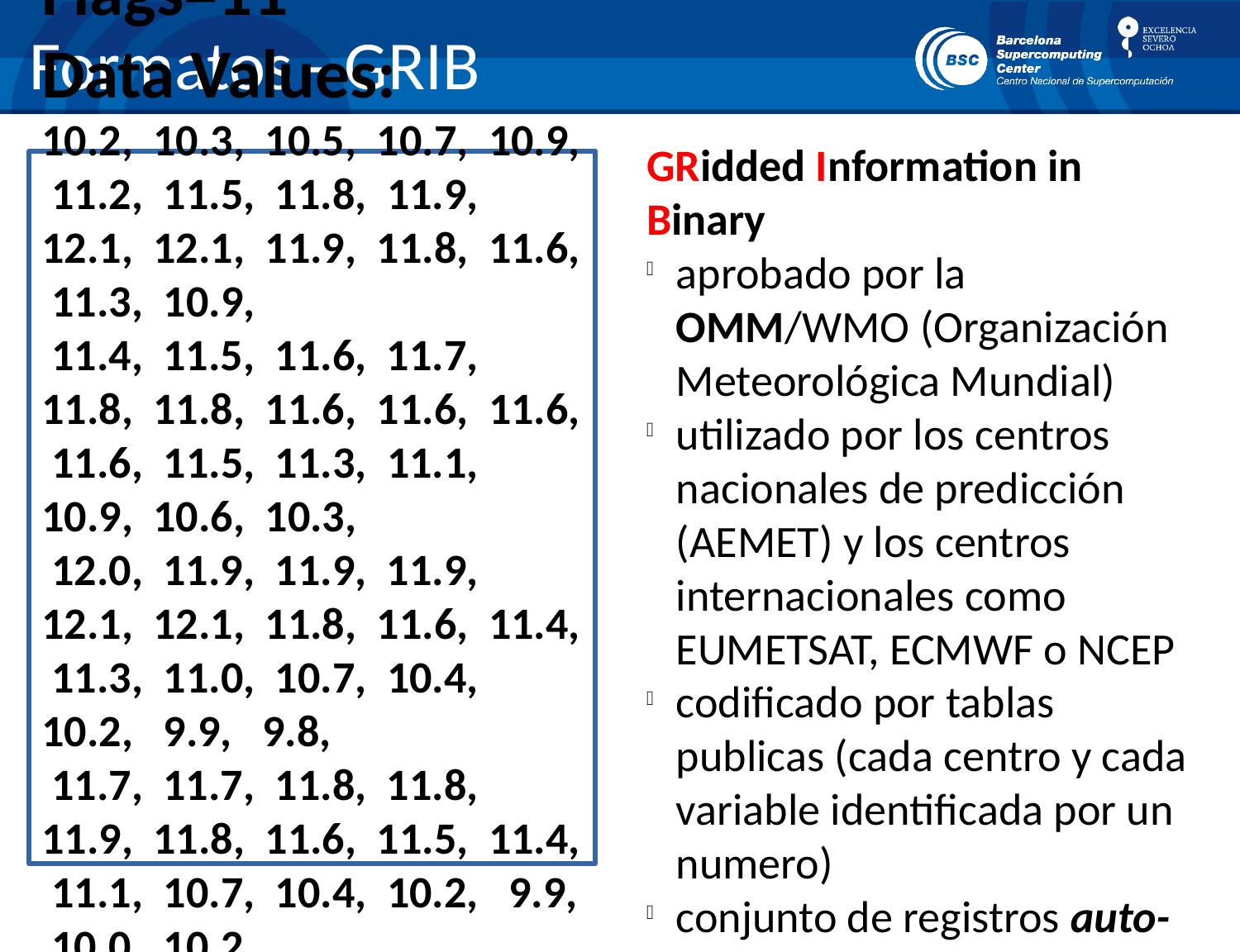

Formatos - GRIB
GRidded Information in Binary
aprobado por la OMM/WMO (Organización Meteorológica Mundial)
utilizado por los centros nacionales de predicción (AEMET) y los centros internacionales como EUMETSAT, ECMWF o NCEP
codificado por tablas publicas (cada centro y cada variable identificada por un numero)
conjunto de registros auto-contenidos de datos  2D
utilizado por nosotros para intercambiar datos con instituciones nacionales e internacionales

[Record 0]
Center=7
Process=81
GridID=255
Parameter=U GRD
Layer=105/10
Date=2011/12/04 00:00
Valid Time=0
LatPts=11
LonPts=21
Lat=45°00'N,50°00'N
dLat=0.50
Lon=350°00'E,000°00'E
dLon=0.50
Flags=11
Data Values:
10.2,  10.3,  10.5,  10.7,  10.9,  11.2,  11.5,  11.8,  11.9,  12.1,  12.1,  11.9,  11.8,  11.6,  11.3,  10.9,
 11.4,  11.5,  11.6,  11.7,  11.8,  11.8,  11.6,  11.6,  11.6,  11.6,  11.5,  11.3,  11.1,  10.9,  10.6,  10.3,
 12.0,  11.9,  11.9,  11.9,  12.1,  12.1,  11.8,  11.6,  11.4,  11.3,  11.0,  10.7,  10.4,  10.2,   9.9,   9.8,
 11.7,  11.7,  11.8,  11.8,  11.9,  11.8,  11.6,  11.5,  11.4,  11.1,  10.7,  10.4,  10.2,   9.9,  10.0,  10.2,
 11.3,  11.2,  11.3,  11.3,  11.3,  11.0,  10.7,  10.5,  10.4,  10.3,  10.0,   9.8,   9.8,   9.9,  10.4,   9.6,
 10.8,  10.9,  10.9,  10.8,  10.6,  10.4,  10.3,  10.1,   9.8,   9.5,   9.3,   9.3,   9.0,   8.3,   8.2,   6.9,   4.7,
 10.7,  10.8,  10.9,  10.8,  10.7,  10.6,  10.4,  10.2,  10.0,   9.7,   9.2,   6.8,   4.1,   2.9,   3.1,   3.7,   3.9,
 10.8,  11.0,  11.1,  11.2,  11.2,  11.1,  10.8,  10.6,  10.4,  10.2,   9.7,   7.4,   4.9,   4.0,   4.7,   5.9,
 10.3,  10.4,  10.6,  10.9,  11.1,  11.1,  10.9,  10.6,  10.3,  10.0,   9.9,   9.8,   9.9,  10.1,  10.8,  12.1,
  9.1,   9.4,   9.9,  10.4,  10.8,  10.9,  10.7,  10.4,   9.9,   9.6,   9.5,   9.8,  10.5,  11.5,  12.2,  12.8,
  9.1,   9.4,   9.9,  10.4,  10.8,  10.7,  10.2,   9.6,   9.2,   8.7,   8.5,   9.0,  10.0,  11.1,  12.0,  12.7,  13.1,